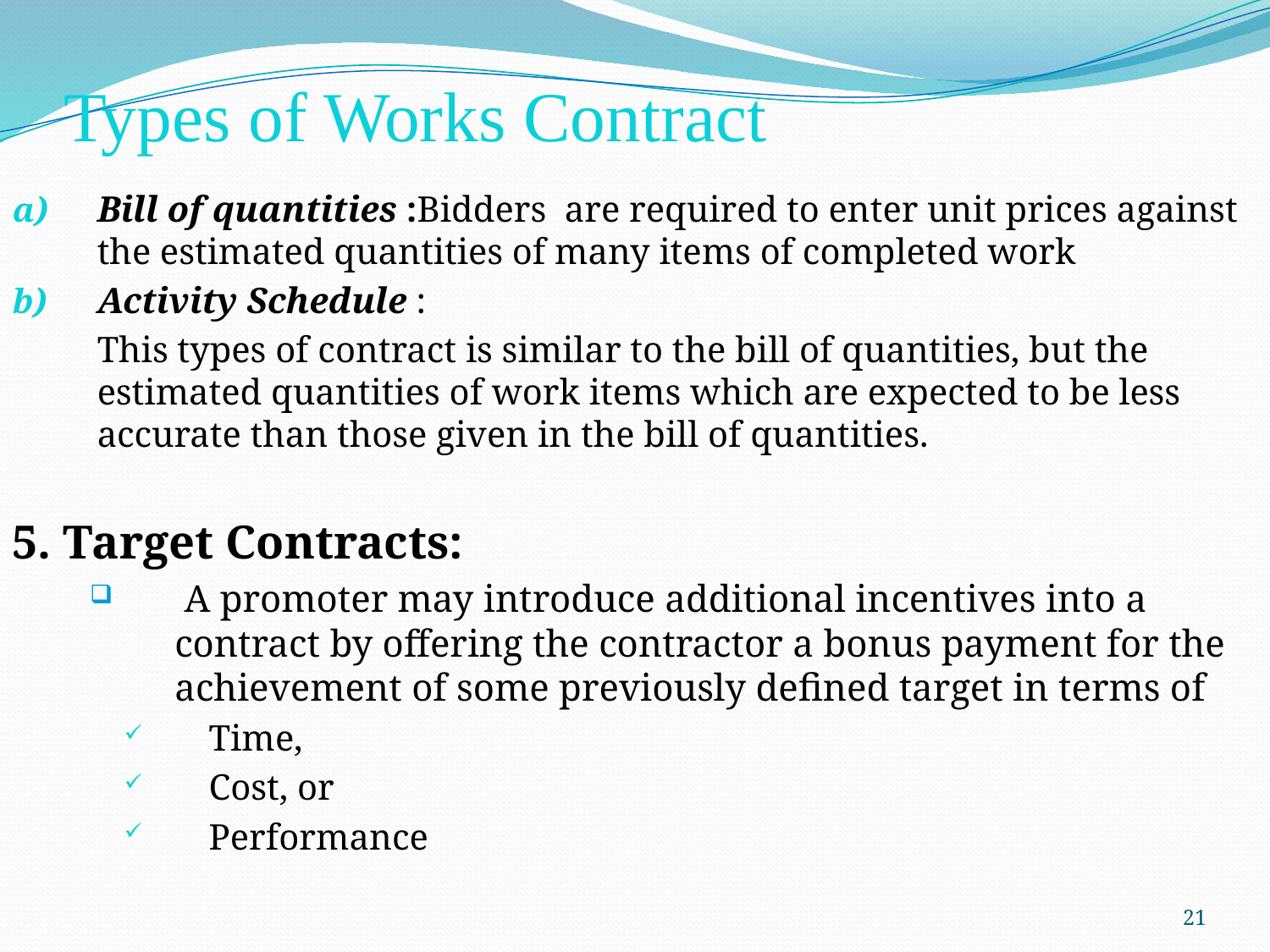

# Types of Works Contract
Bill of quantities :Bidders  are required to enter unit prices against the estimated quantities of many items of completed work
Activity Schedule :
	This types of contract is similar to the bill of quantities, but the estimated quantities of work items which are expected to be less accurate than those given in the bill of quantities.

5. Target Contracts:
 A promoter may introduce additional incentives into a contract by offering the contractor a bonus payment for the achievement of some previously defined target in terms of
Time,
Cost, or
Performance
21